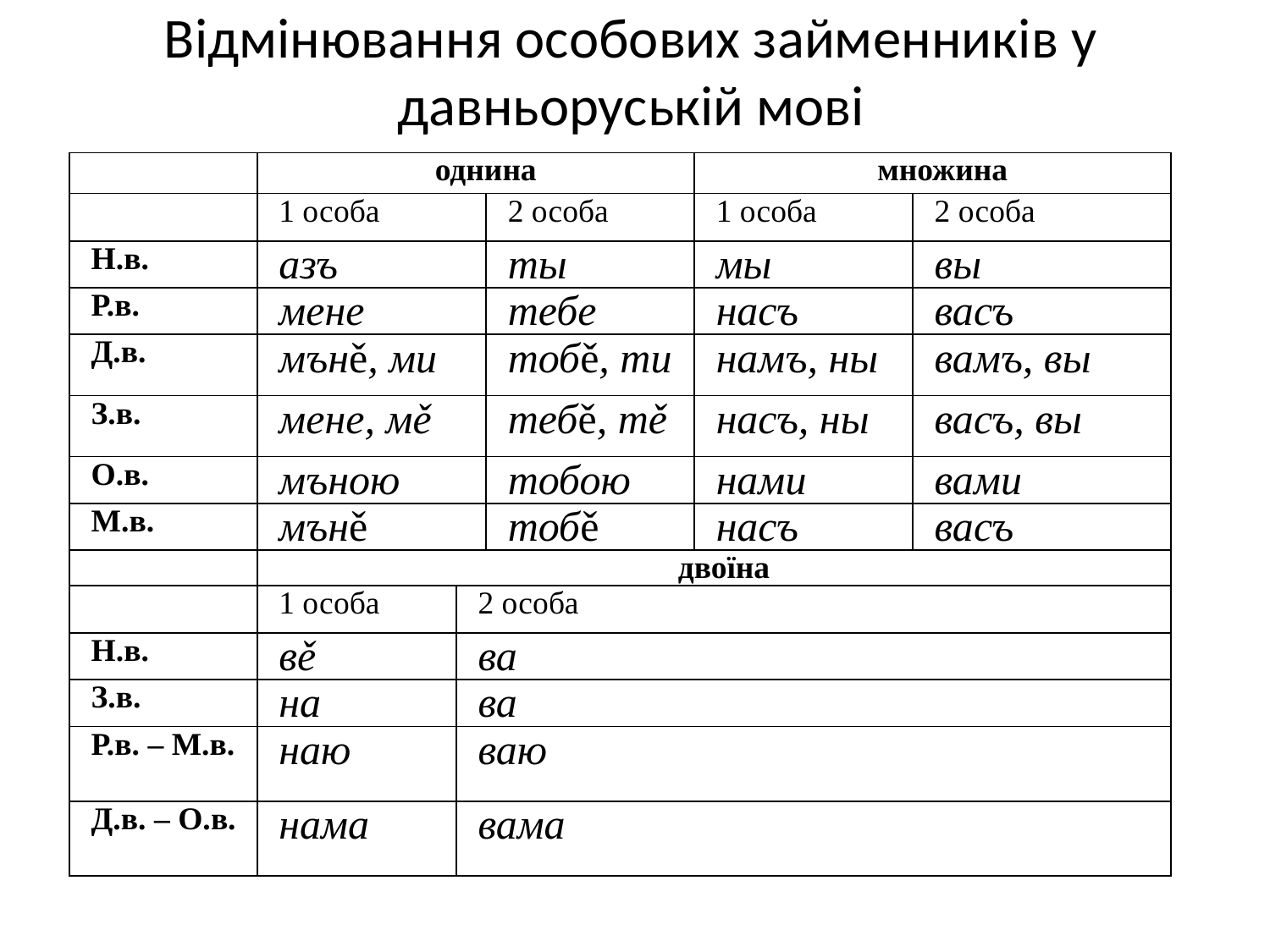

# Відмінювання особових займенників у давньоруській мові
|  | однина |  |  | множина |  |
| --- | --- | --- | --- | --- | --- |
|  | 1 особа |  | 2 особа | 1 особа | 2 особа |
| Н.в. | азъ |  | ты | мы | вы |
| Р.в. | мене |  | тебе | насъ | васъ |
| Д.в. | мънě, ми |  | тобě, ти | намъ, ны | вамъ, вы |
| З.в. | мене, мě |  | тебě, тě | насъ, ны | васъ, вы |
| О.в. | мъною |  | тобою | нами | вами |
| М.в. | мънě |  | тобě | насъ | васъ |
|  | двоїна |  |  |  |  |
|  | 1 особа | 2 особа |  |  |  |
| Н.в. | вě | ва |  |  |  |
| З.в. | на | ва |  |  |  |
| Р.в. – М.в. | наю | ваю |  |  |  |
| Д.в. – О.в. | нама | вама |  |  |  |